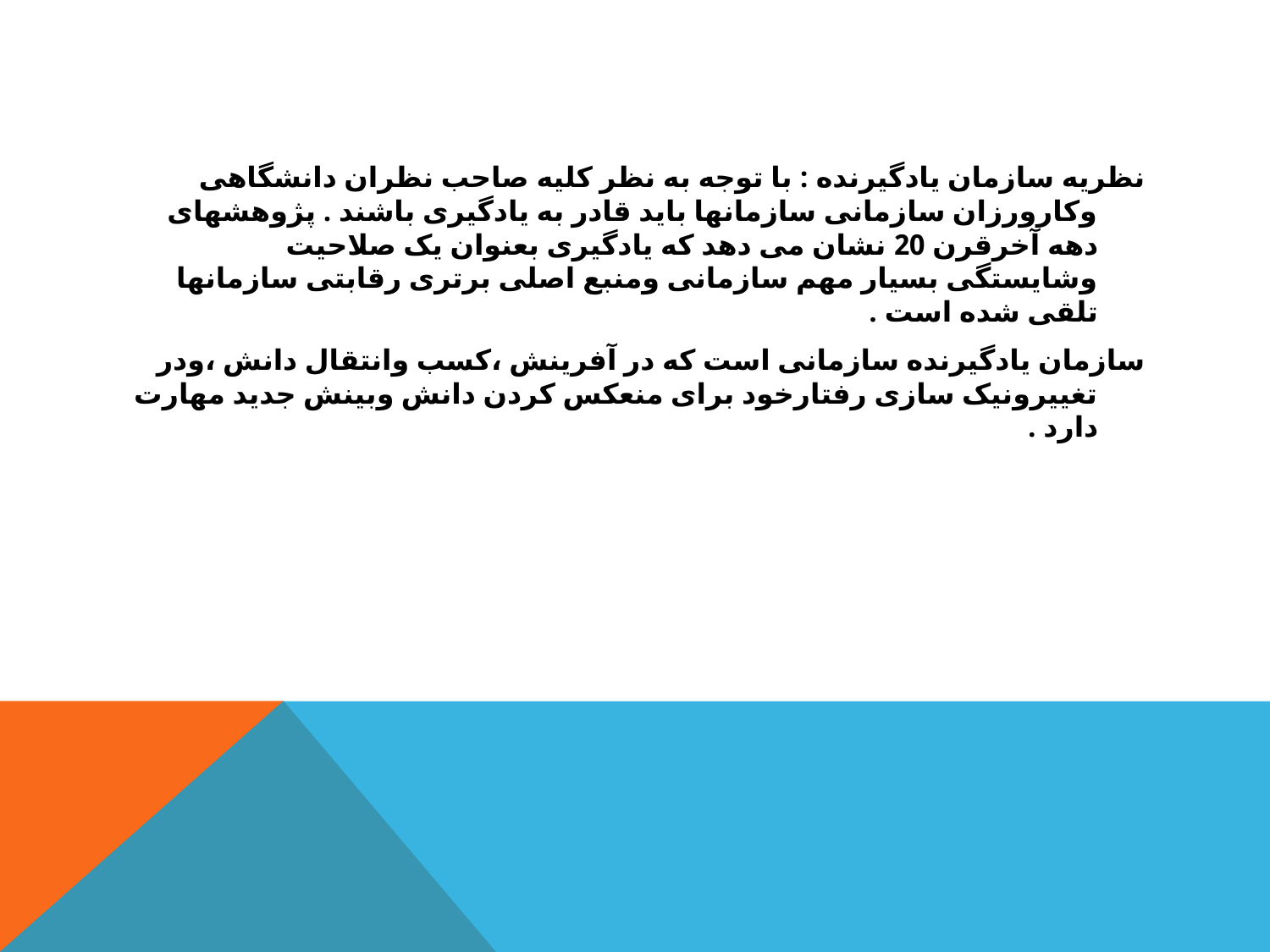

نظریه سازمان یادگیرنده : با توجه به نظر کلیه صاحب نظران دانشگاهی وکارورزان سازمانی سازمانها باید قادر به یادگیری باشند . پژوهشهای دهه آخرقرن 20 نشان می دهد که یادگیری بعنوان یک صلاحیت وشایستگی بسیار مهم سازمانی ومنبع اصلی برتری رقابتی سازمانها تلقی شده است .
سازمان یادگیرنده سازمانی است که در آفرینش ،کسب وانتقال دانش ،ودر تغییرونیک سازی رفتارخود برای منعکس کردن دانش وبینش جدید مهارت دارد .